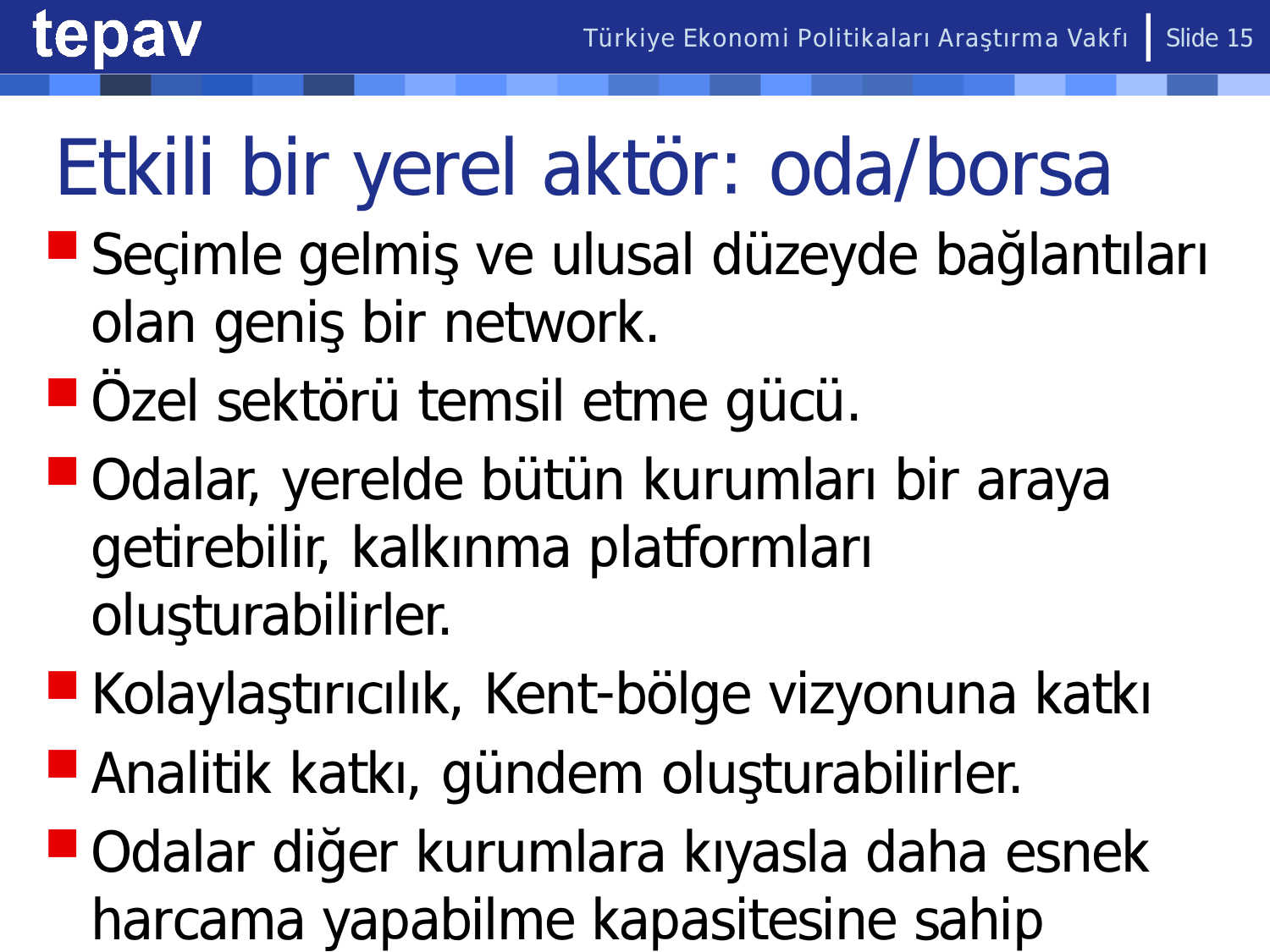

Türkiye Ekonomi Politikaları Araştırma Vakfı
Slide 15
# Etkili bir yerel aktör: oda/borsa
Seçimle gelmiş ve ulusal düzeyde bağlantıları olan geniş bir network.
Özel sektörü temsil etme gücü.
Odalar, yerelde bütün kurumları bir araya getirebilir, kalkınma platformları oluşturabilirler.
Kolaylaştırıcılık, Kent-bölge vizyonuna katkı
Analitik katkı, gündem oluşturabilirler.
Odalar diğer kurumlara kıyasla daha esnek harcama yapabilme kapasitesine sahip